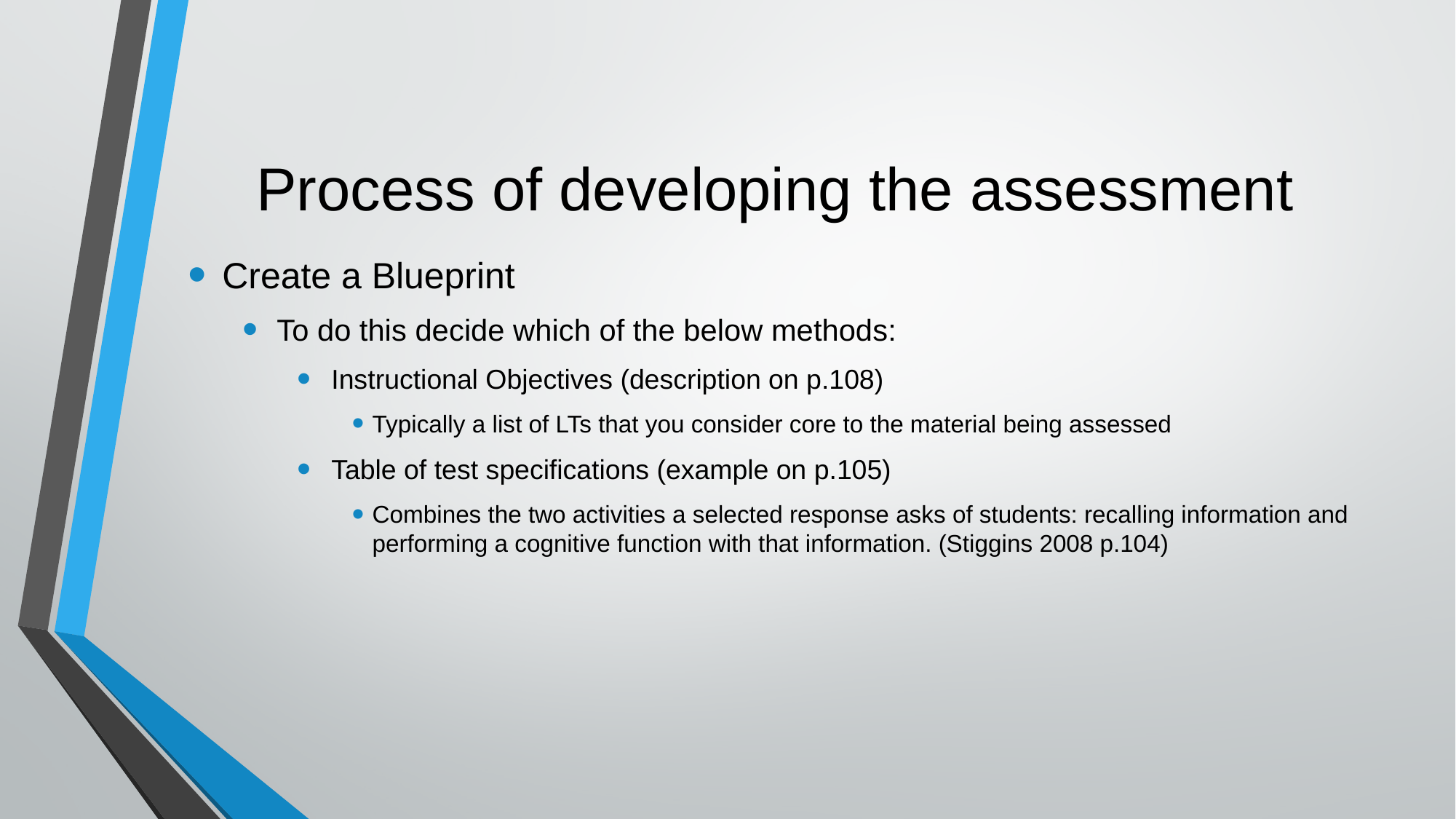

# Process of developing the assessment
Create a Blueprint
To do this decide which of the below methods:
Instructional Objectives (description on p.108)
Typically a list of LTs that you consider core to the material being assessed
Table of test specifications (example on p.105)
Combines the two activities a selected response asks of students: recalling information and performing a cognitive function with that information. (Stiggins 2008 p.104)